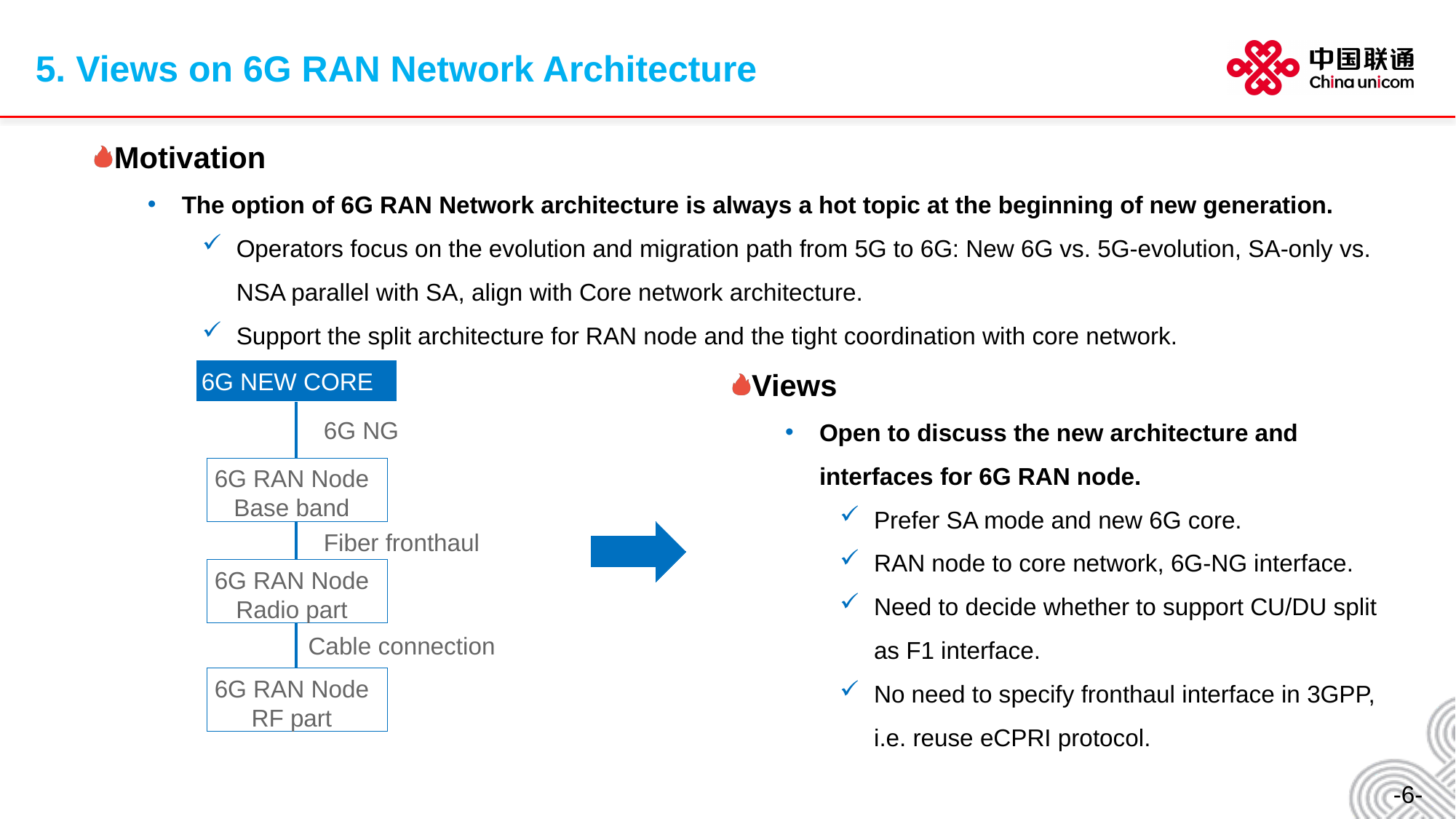

5. Views on 6G RAN Network Architecture
Motivation
The option of 6G RAN Network architecture is always a hot topic at the beginning of new generation.
Operators focus on the evolution and migration path from 5G to 6G: New 6G vs. 5G-evolution, SA-only vs. NSA parallel with SA, align with Core network architecture.
Support the split architecture for RAN node and the tight coordination with core network.
6G NEW CORE
6G NG
6G RAN Node
Base band
Fiber fronthaul
6G RAN Node
Radio part
Cable connection
6G RAN Node
RF part
Views
Open to discuss the new architecture and interfaces for 6G RAN node.
Prefer SA mode and new 6G core.
RAN node to core network, 6G-NG interface.
Need to decide whether to support CU/DU split as F1 interface.
No need to specify fronthaul interface in 3GPP, i.e. reuse eCPRI protocol.